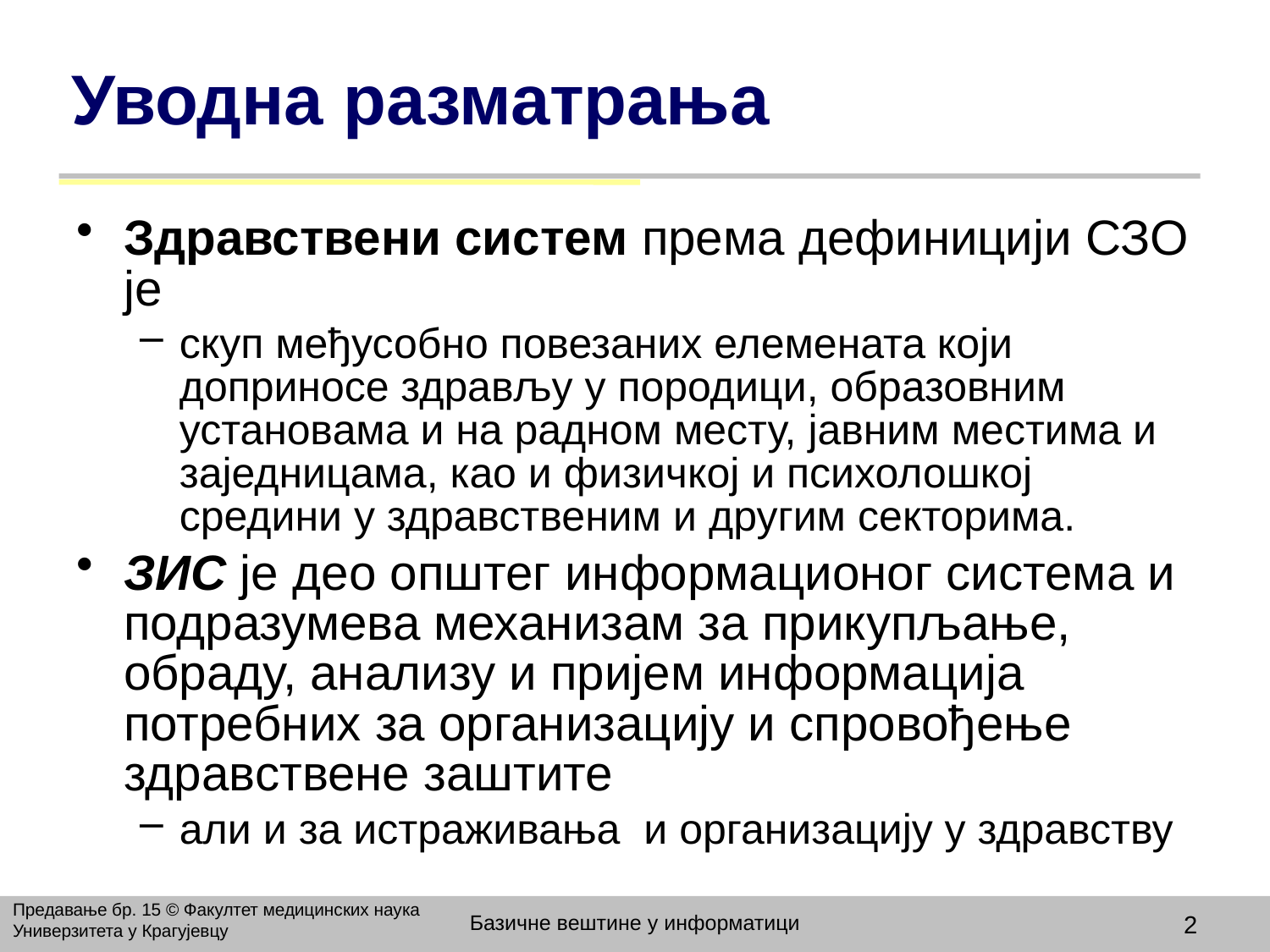

# Уводна разматрања
Здравствени систем према дефиницији СЗО је
скуп међусобно повезаних елемената који доприносе здрављу у породици, образовним установама и на радном месту, јавним местима и заједницама, као и физичкој и психолошкој средини у здравственим и другим секторима.
ЗИС је део општег информационог система и подразумева механизам за прикупљање, обраду, анализу и пријем информација потребних за организацију и спровођење здравствене заштите
али и за истраживања  и организацију у здравству
Предавање бр. 15 © Факултет медицинских наука Универзитета у Крагујевцу
Базичне вештине у информатици
2